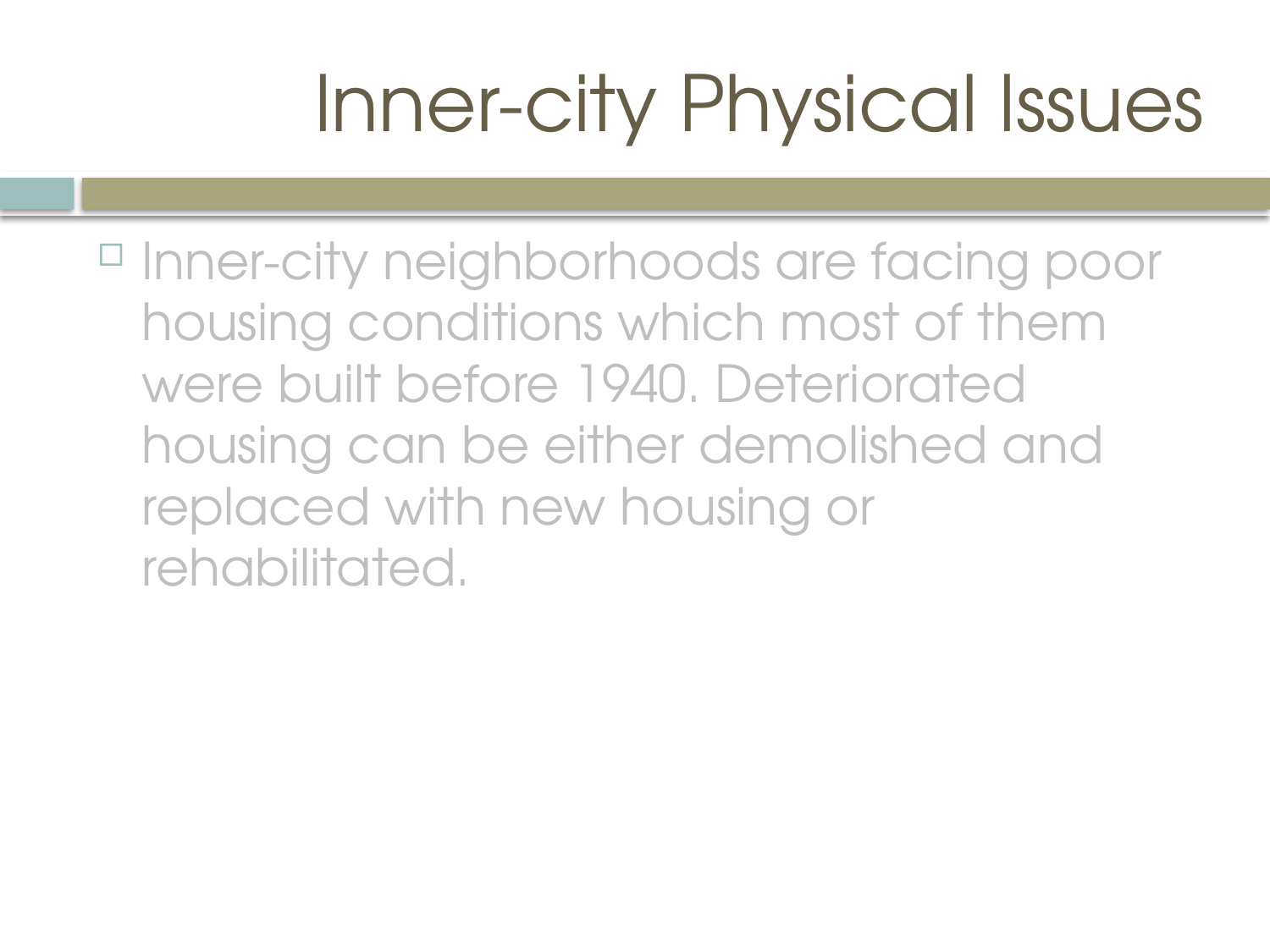

# Inner-city Physical Issues
Inner-city neighborhoods are facing poor housing conditions which most of them were built before 1940. Deteriorated housing can be either demolished and replaced with new housing or rehabilitated.